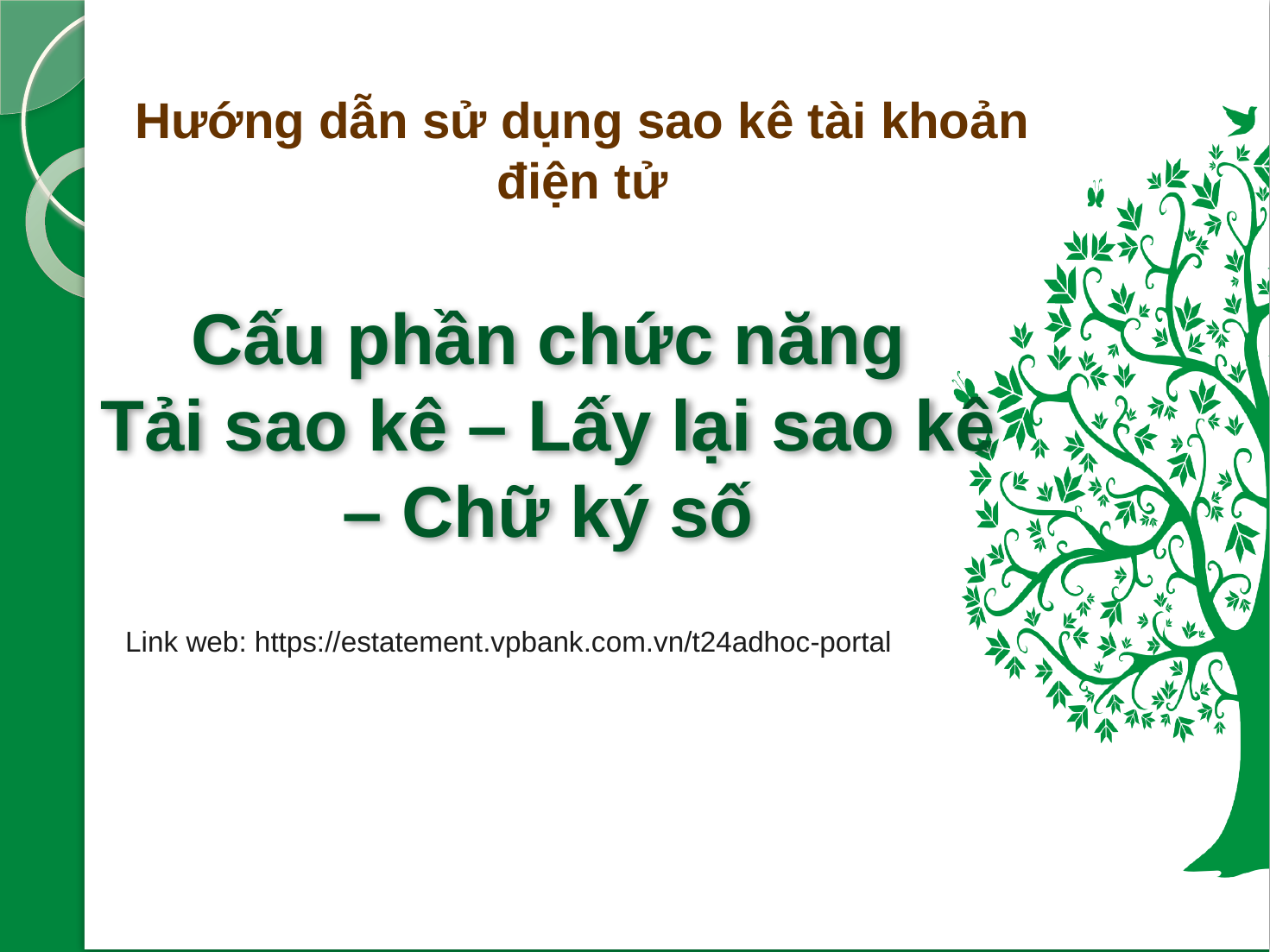

# Hướng dẫn sử dụng sao kê tài khoản điện tử
Cấu phần chức năng
Tải sao kê – Lấy lại sao kê – Chữ ký số
Link web: https://estatement.vpbank.com.vn/t24adhoc-portal